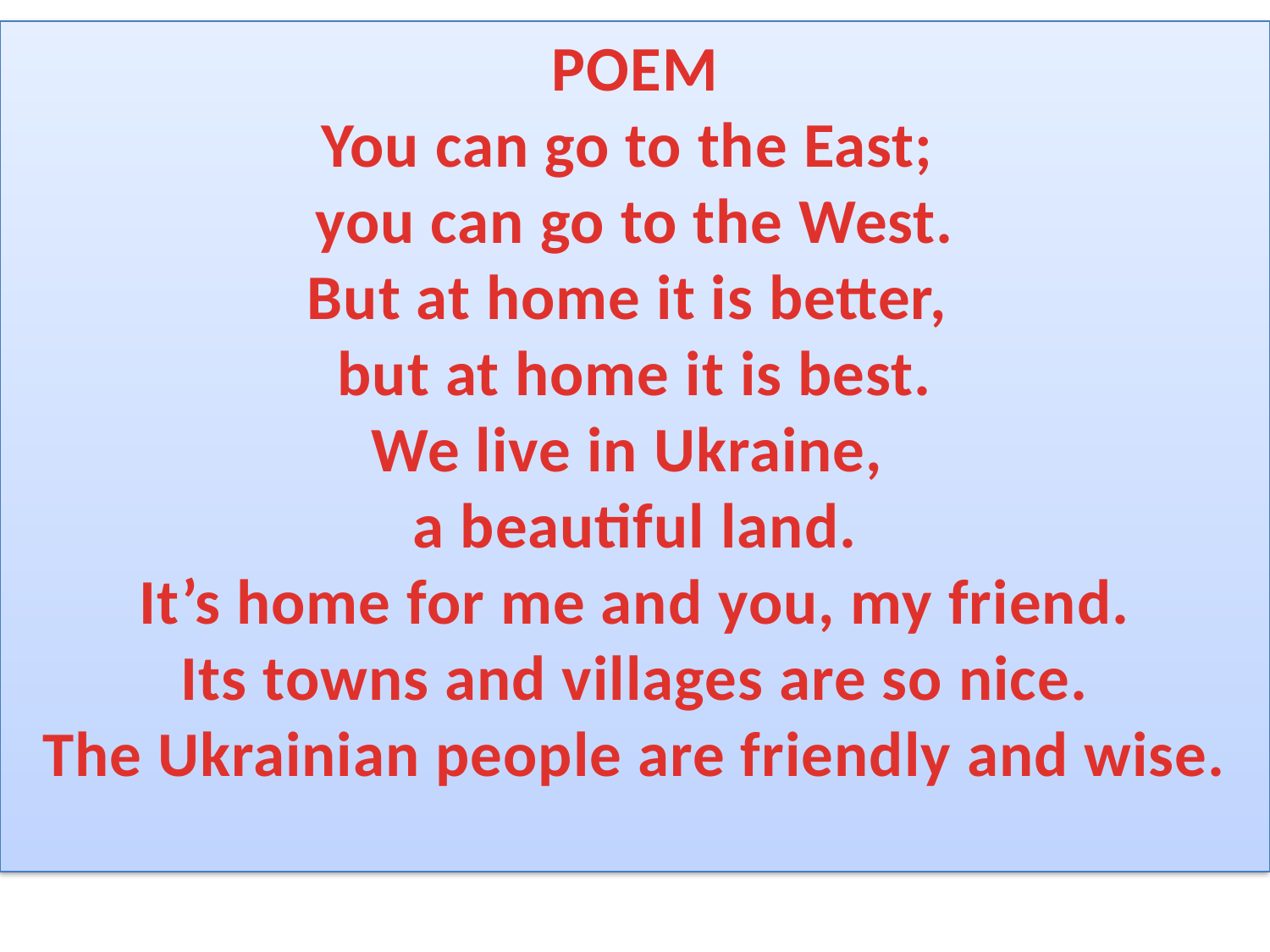

POEM
You can go to the East;
you can go to the West.
But at home it is better,
but at home it is best.
We live in Ukraine,
a beautiful land.
It’s home for me and you, my friend.
Its towns and villages are so nice.
The Ukrainian people are friendly and wise.